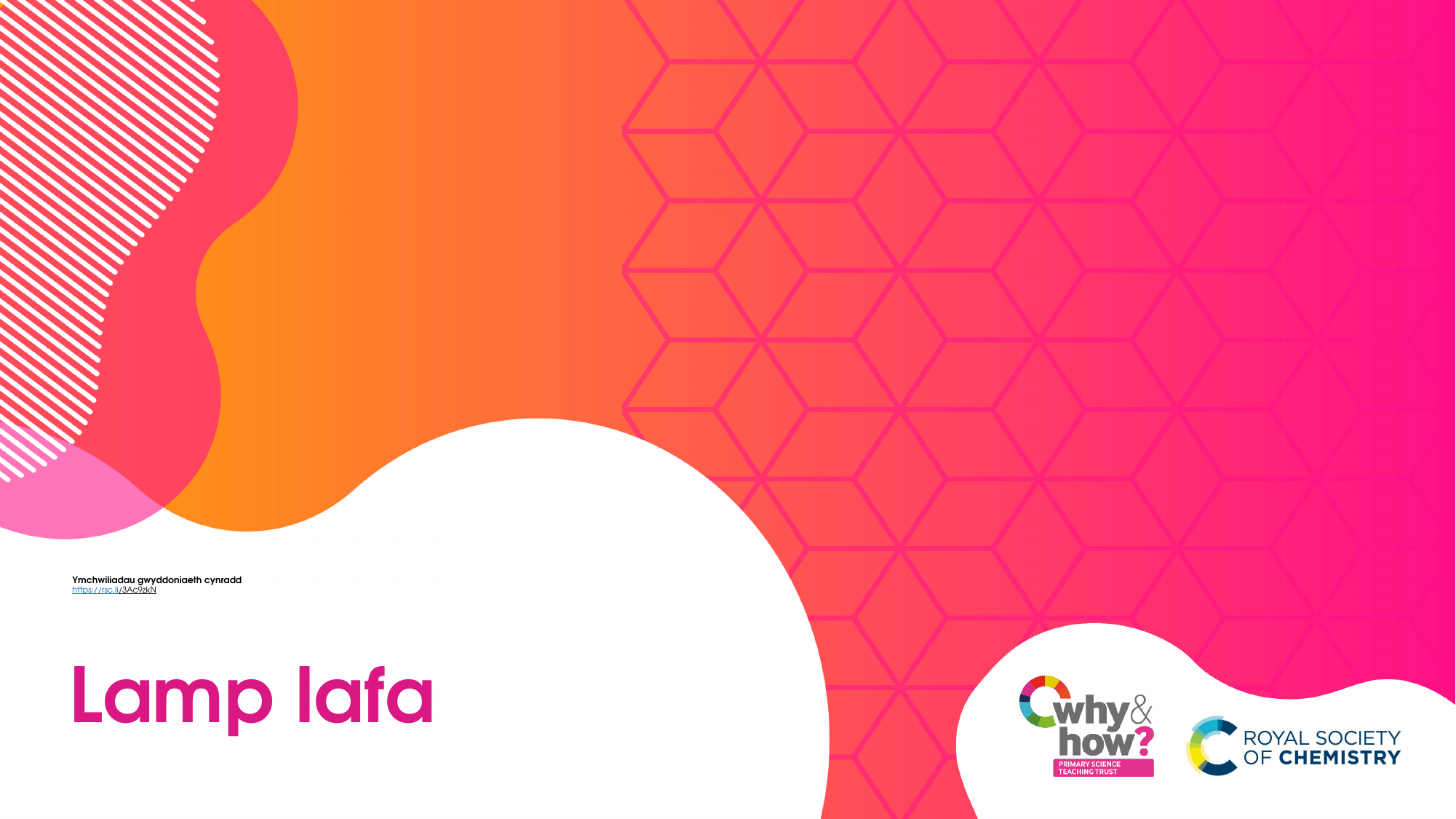

# Ymchwiliadau gwyddoniaeth cynradd https://rsc.li/3Ac9zkN
Lamp lafa